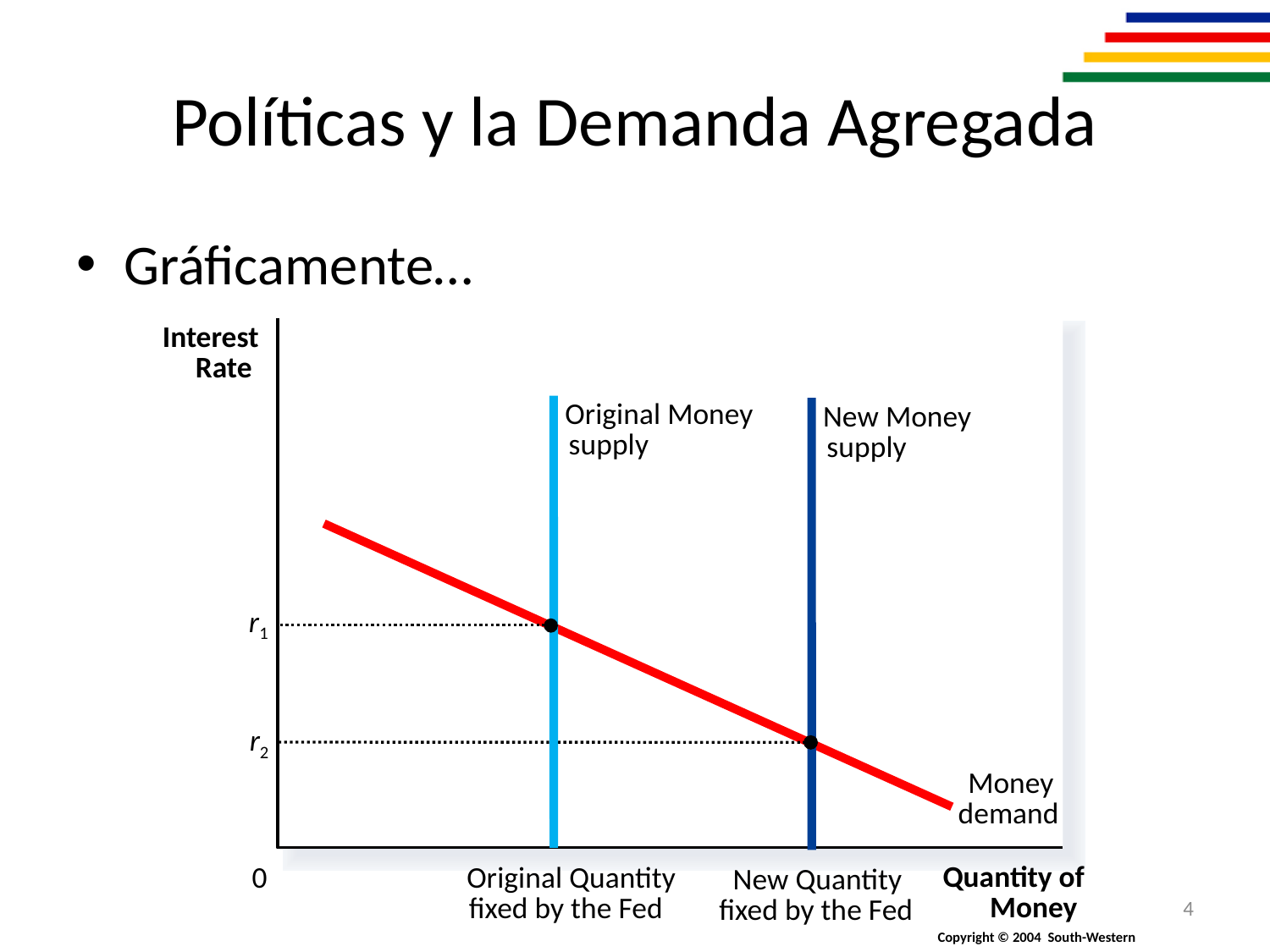

# Políticas y la Demanda Agregada
Gráficamente…
Interest

Rate
Original Money

supply
New Money

supply

Money
demand
r1

r2

Quantity of
0
Original Quantity
New Quantity
4
Money
fixed by the Fed
fixed by the Fed
Copyright © 2004  South-Western